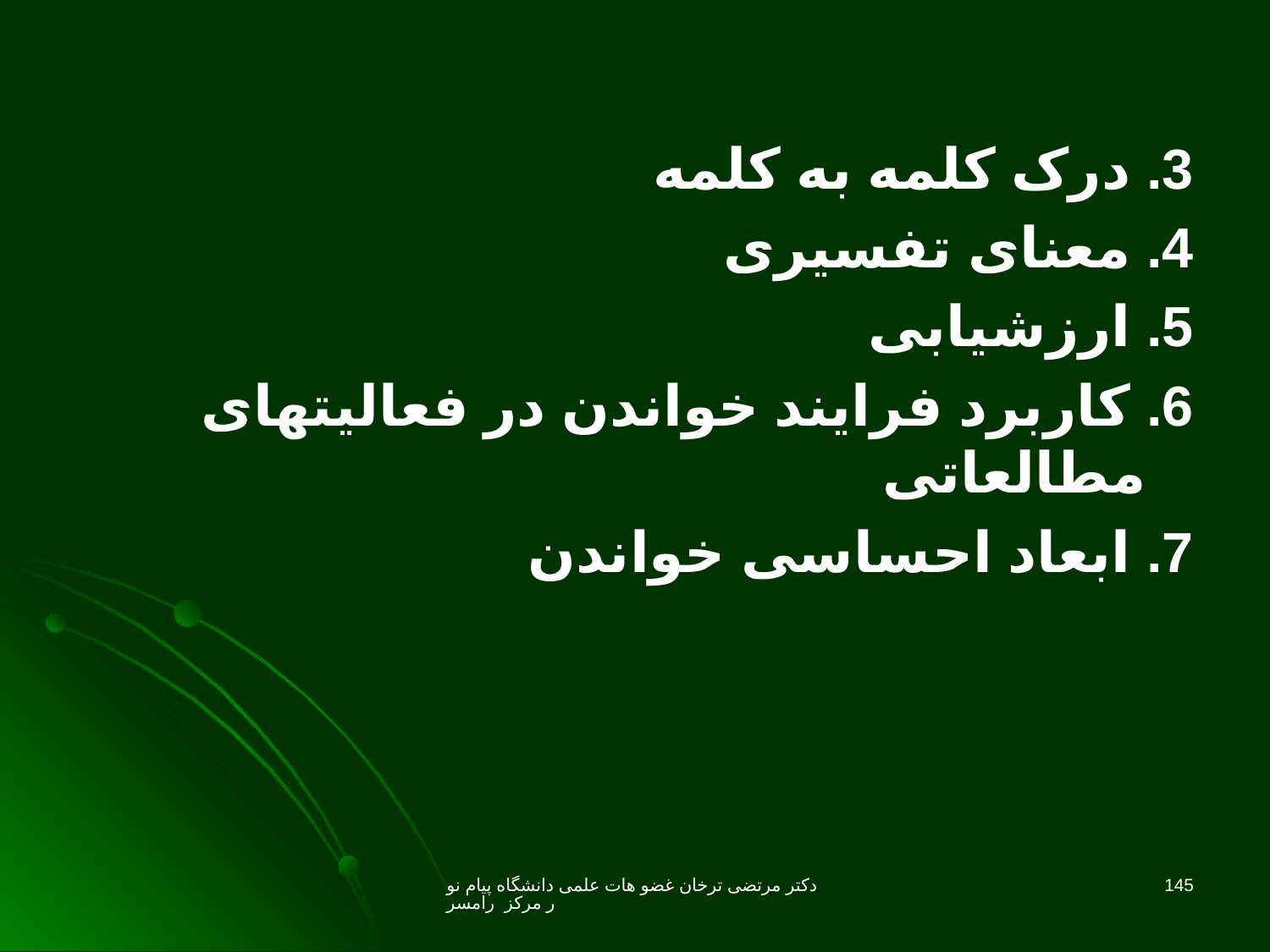

3. درک کلمه به کلمه
4. معنای تفسیری
5. ارزشیابی
6. کاربرد فرایند خواندن در فعالیتهای مطالعاتی
7. ابعاد احساسی خواندن

دکتر مرتضی ترخان غضو هات علمی دانشگاه پیام نور مرکز رامسر
145